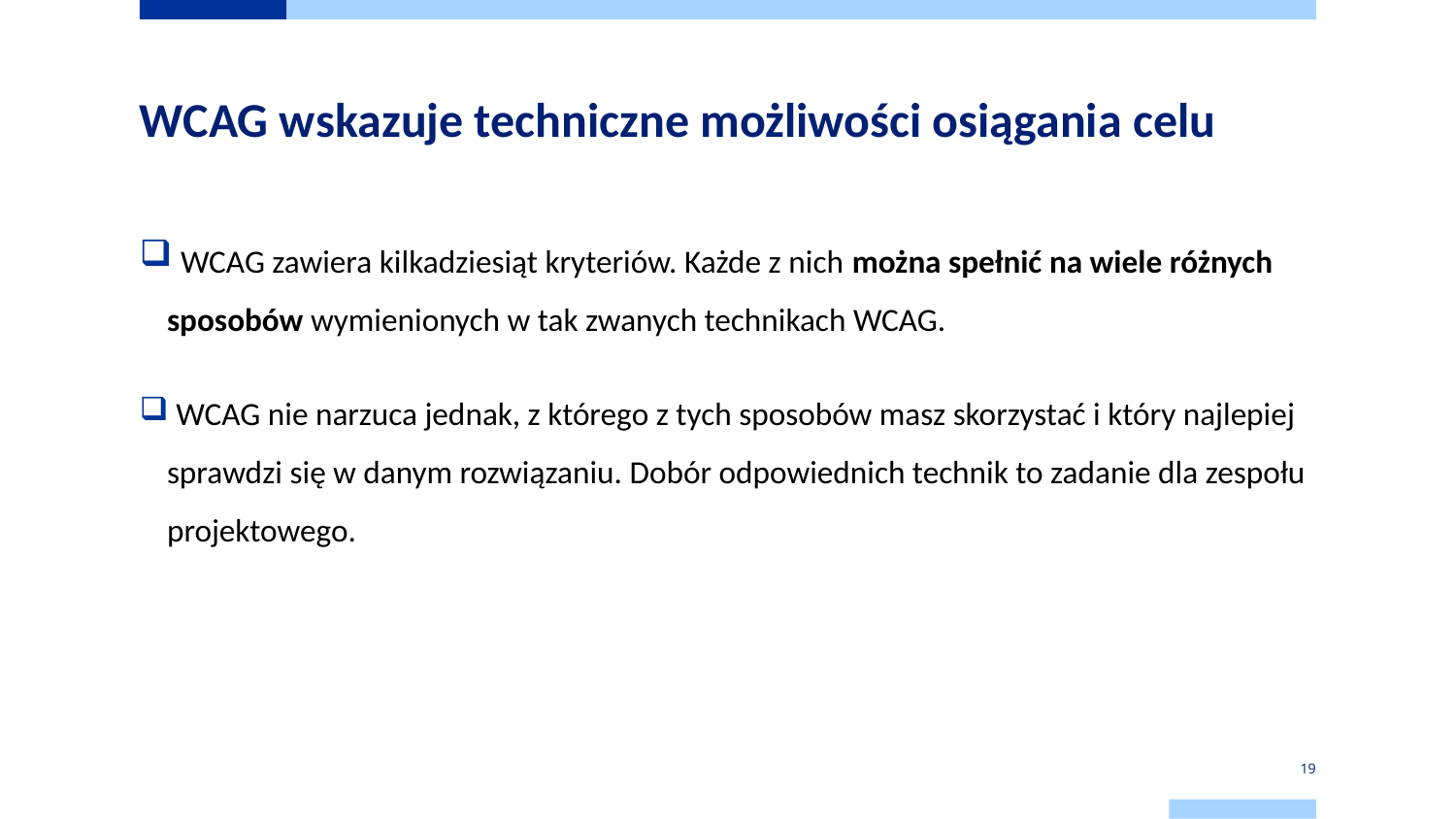

# WCAG wskazuje techniczne możliwości osiągania celu
 WCAG zawiera kilkadziesiąt kryteriów. Każde z nich można spełnić na wiele różnych sposobów wymienionych w tak zwanych technikach WCAG.
 WCAG nie narzuca jednak, z którego z tych sposobów masz skorzystać i który najlepiej sprawdzi się w danym rozwiązaniu. Dobór odpowiednich technik to zadanie dla zespołu projektowego.

19